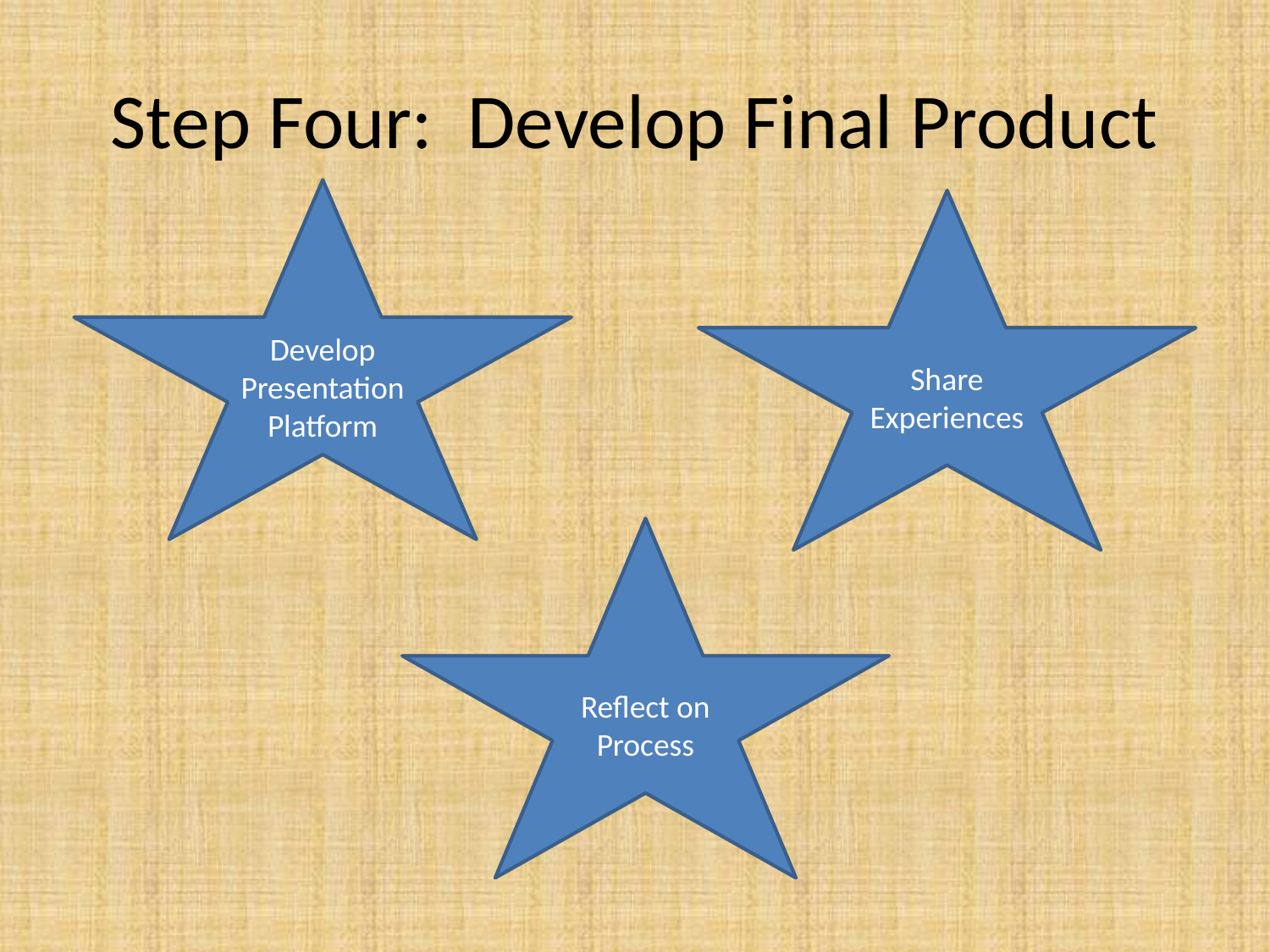

# Step Four:  Develop Final Product
Develop Presentation Platform
Share Experiences
Reflect on Process